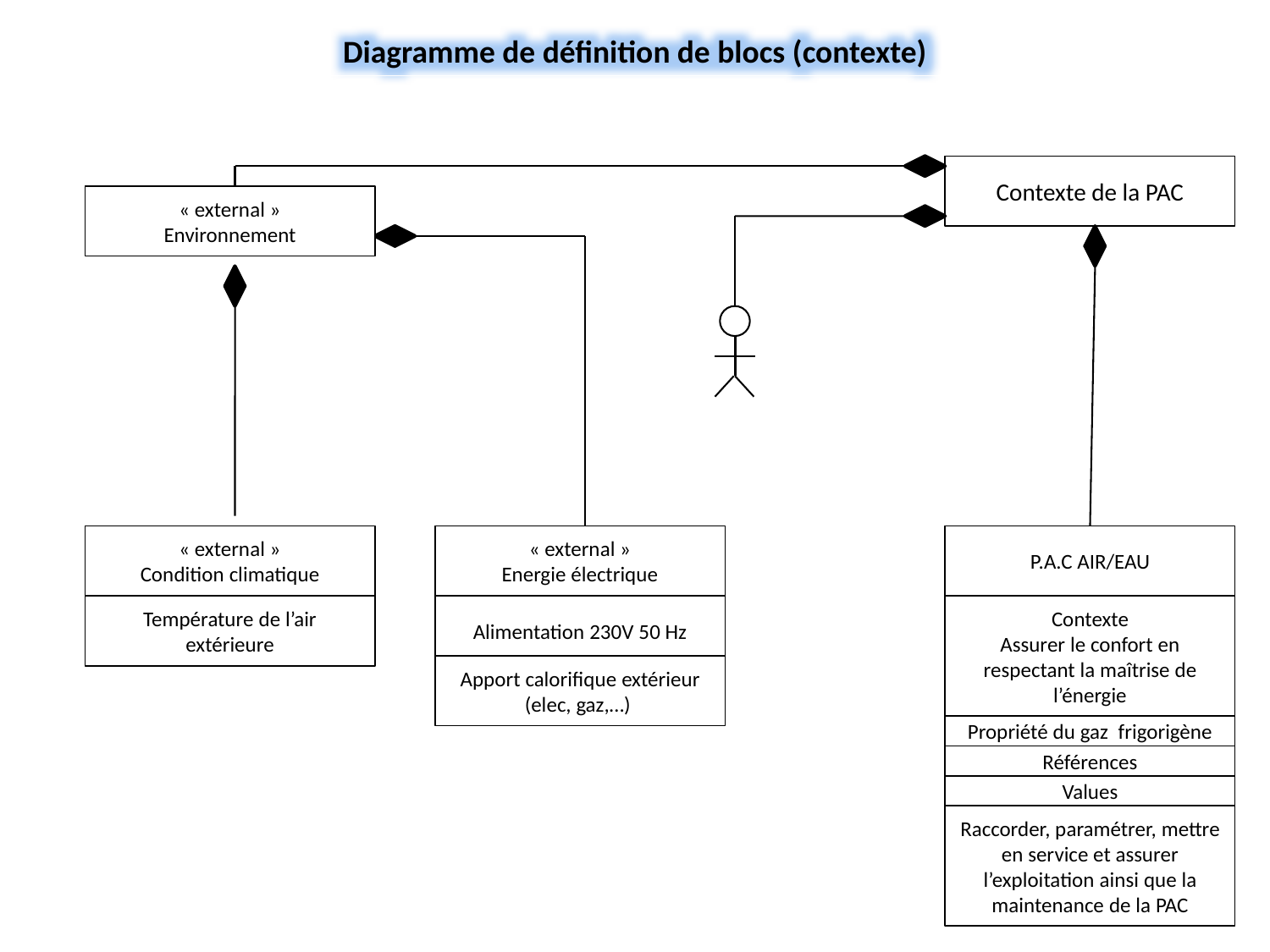

Diagramme de définition de blocs (contexte)

Contexte de la PAC
« external »
Environnement

« external »
Condition climatique
« external »
Energie électrique
P.A.C AIR/EAU
Température de l’air extérieure
Alimentation 230V 50 Hz
Contexte
Assurer le confort en respectant la maîtrise de l’énergie
Apport calorifique extérieur (elec, gaz,…)
Propriété du gaz  frigorigène
Références
Values
Raccorder, paramétrer, mettre en service et assurer l’exploitation ainsi que la maintenance de la PAC